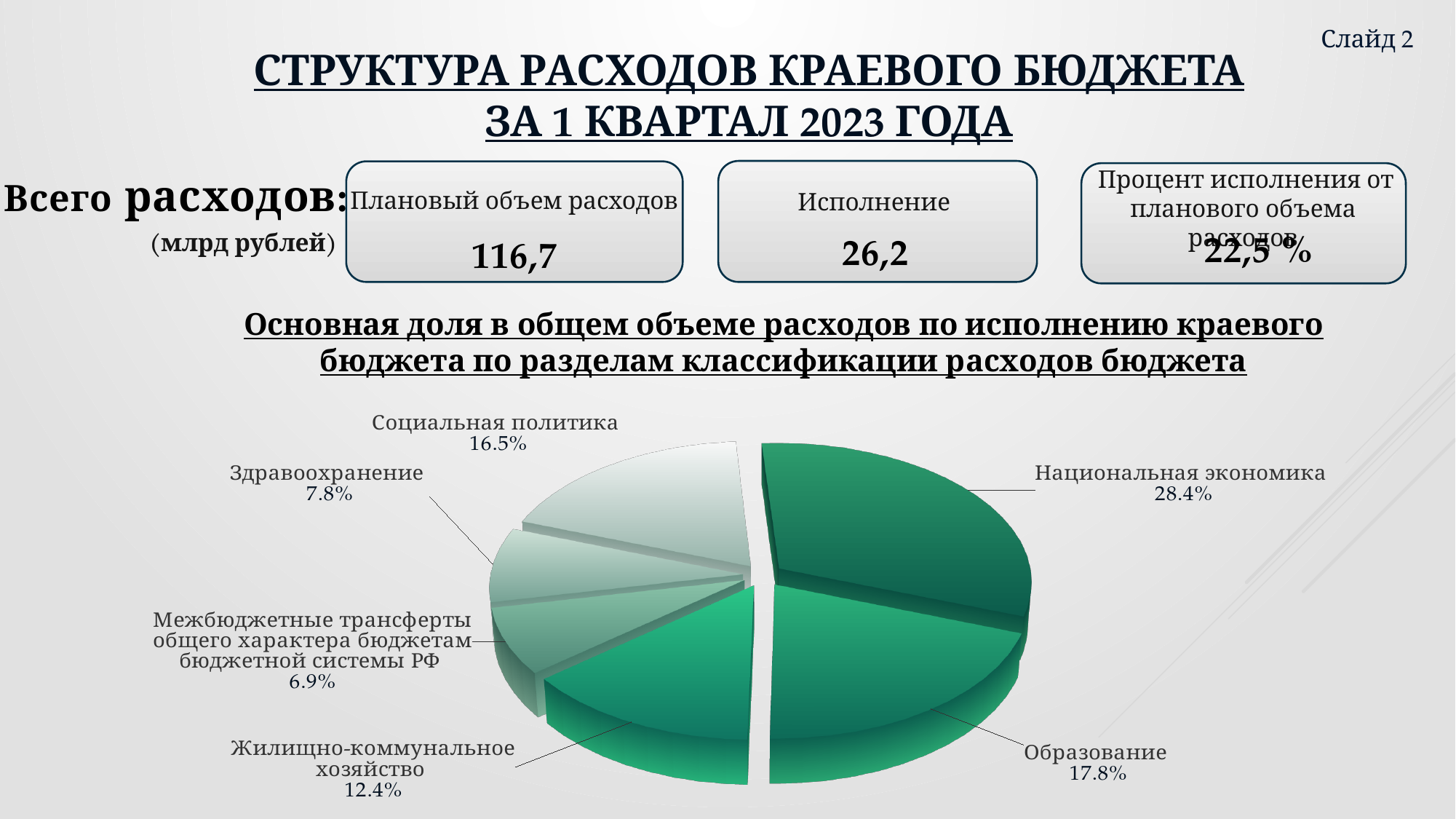

# Структура расходов краевого бюджета за 1 квартал 2023 года
Слайд 2
 Процент исполнения от планового объема расходов

Всего расходов:

Плановый объем расходов
Исполнение
22,5 %
(млрд рублей)
26,2
116,7
Основная доля в общем объеме расходов по исполнению краевого бюджета по разделам классификации расходов бюджета

[unsupported chart]